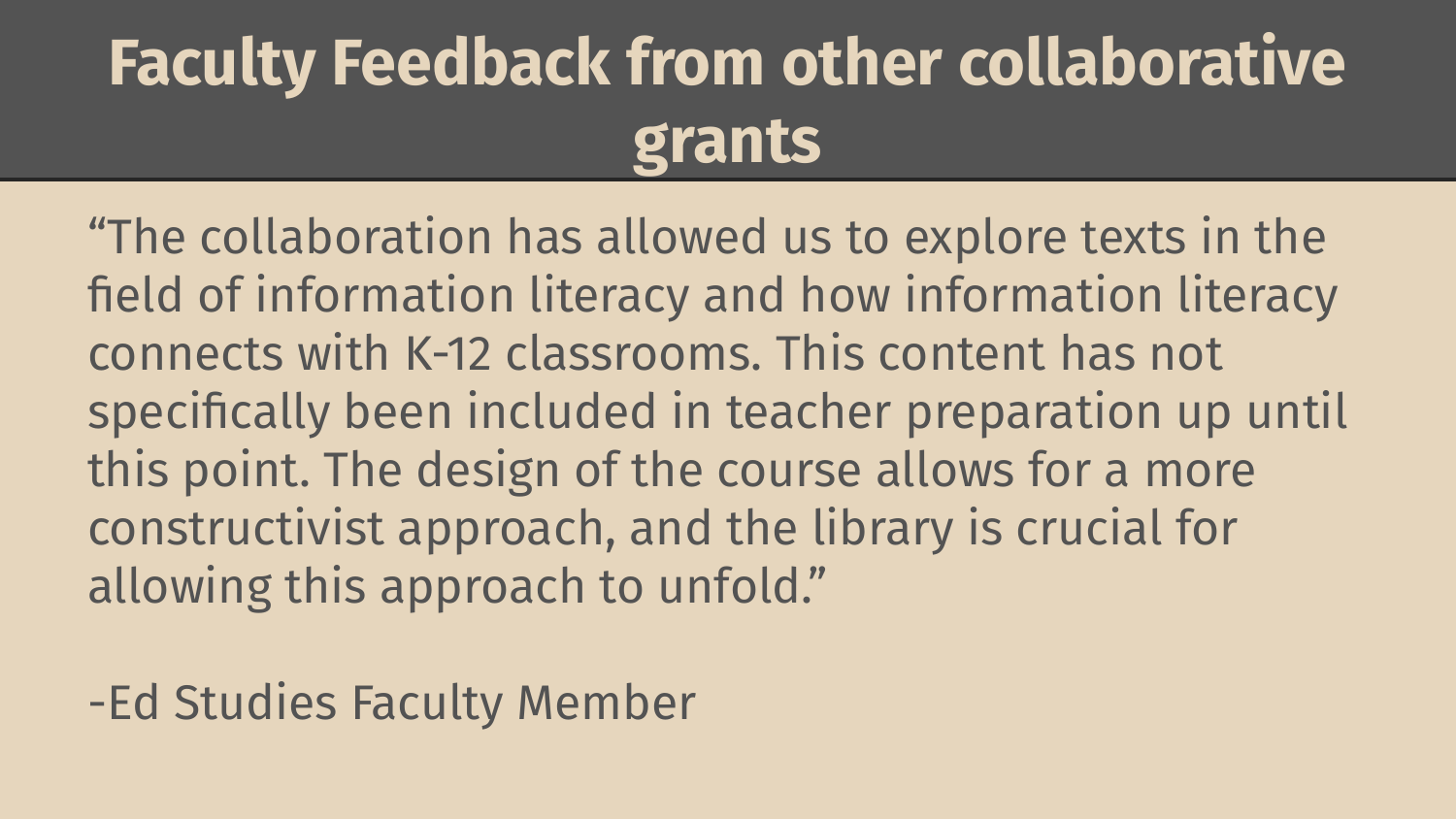

# Faculty Feedback from other collaborative grants
“The collaboration has allowed us to explore texts in the field of information literacy and how information literacy connects with K-12 classrooms. This content has not specifically been included in teacher preparation up until this point. The design of the course allows for a more constructivist approach, and the library is crucial for allowing this approach to unfold.”
-Ed Studies Faculty Member